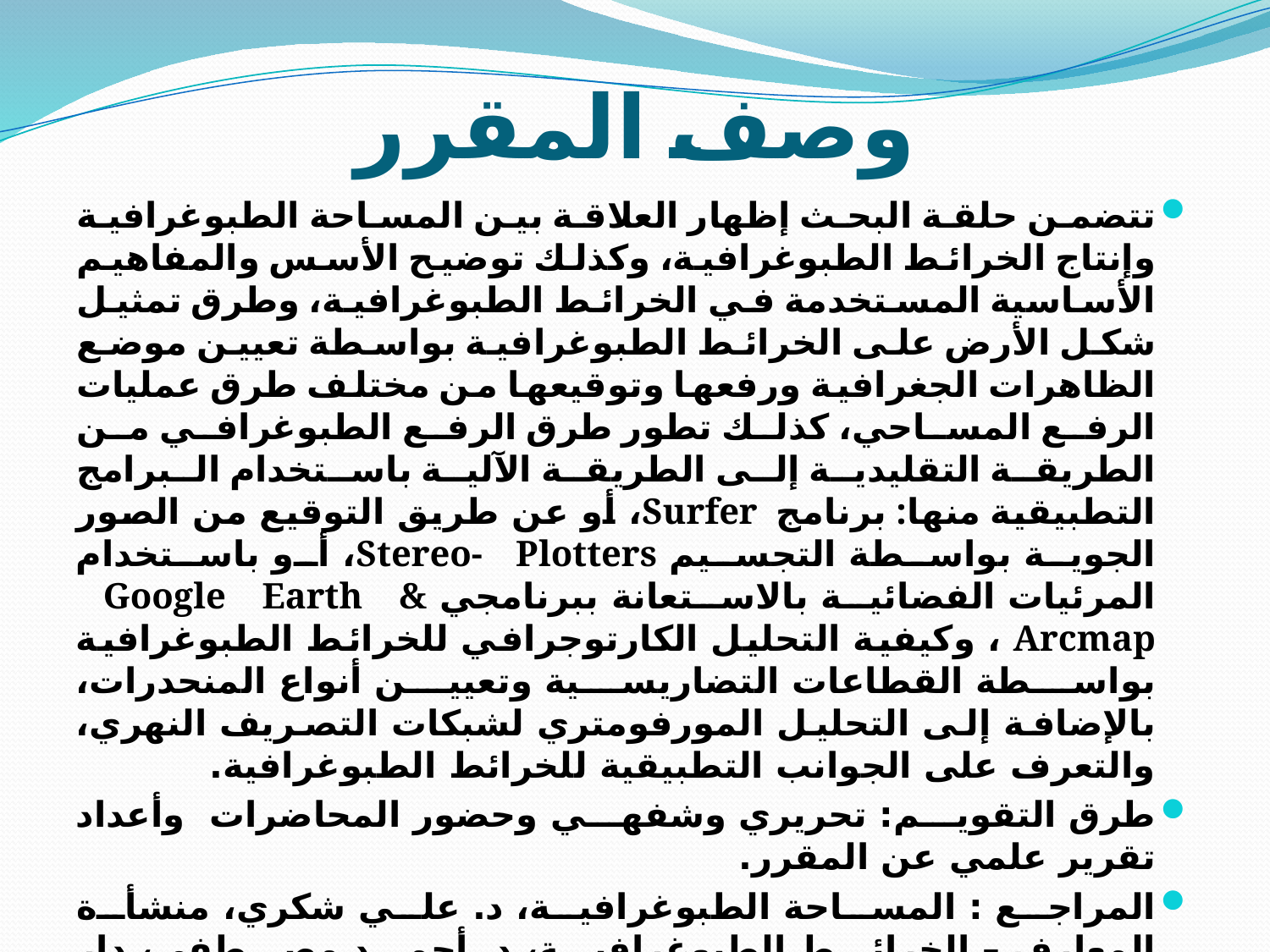

# وصف المقرر
تتضمن حلقة البحث إظهار العلاقة بين المساحة الطبوغرافية وإنتاج الخرائط الطبوغرافية، وكذلك توضيح الأسس والمفاهيم الأساسية المستخدمة في الخرائط الطبوغرافية، وطرق تمثيل شكل الأرض على الخرائط الطبوغرافية بواسطة تعيين موضع الظاهرات الجغرافية ورفعها وتوقيعها من مختلف طرق عمليات الرفع المساحي، كذلك تطور طرق الرفع الطبوغرافي من الطريقة التقليدية إلى الطريقة الآلية باستخدام البرامج التطبيقية منها: برنامج  Surfer، أو عن طريق التوقيع من الصور الجوية بواسطة التجسيم Stereo- Plotters، أو باستخدام المرئيات الفضائية بالاستعانة ببرنامجي Google Earth & Arcmap ، وكيفية التحليل الكارتوجرافي للخرائط الطبوغرافية بواسطة القطاعات التضاريسية وتعيين أنواع المنحدرات، بالإضافة إلى التحليل المورفومتري لشبكات التصريف النهري، والتعرف على الجوانب التطبيقية للخرائط الطبوغرافية.
طرق التقويم: تحريري وشفهي وحضور المحاضرات  وأعداد تقرير علمي عن المقرر.
المراجع : المساحة الطبوغرافية، د. علي شكري، منشأة المعارف – الخرائط الطبوغرافية، د. أحمد مصطفي، دار المعرفة الجامعية- الخرائط الكنتورية، د. أحمد مصطفي، دار المعرفة الجامعية.
درجات التقويم:  20% اختبار أول- 20% اختبار ثان- 10% حضور- 10% التقرير العلمي- 40% الاختبار النهائي.